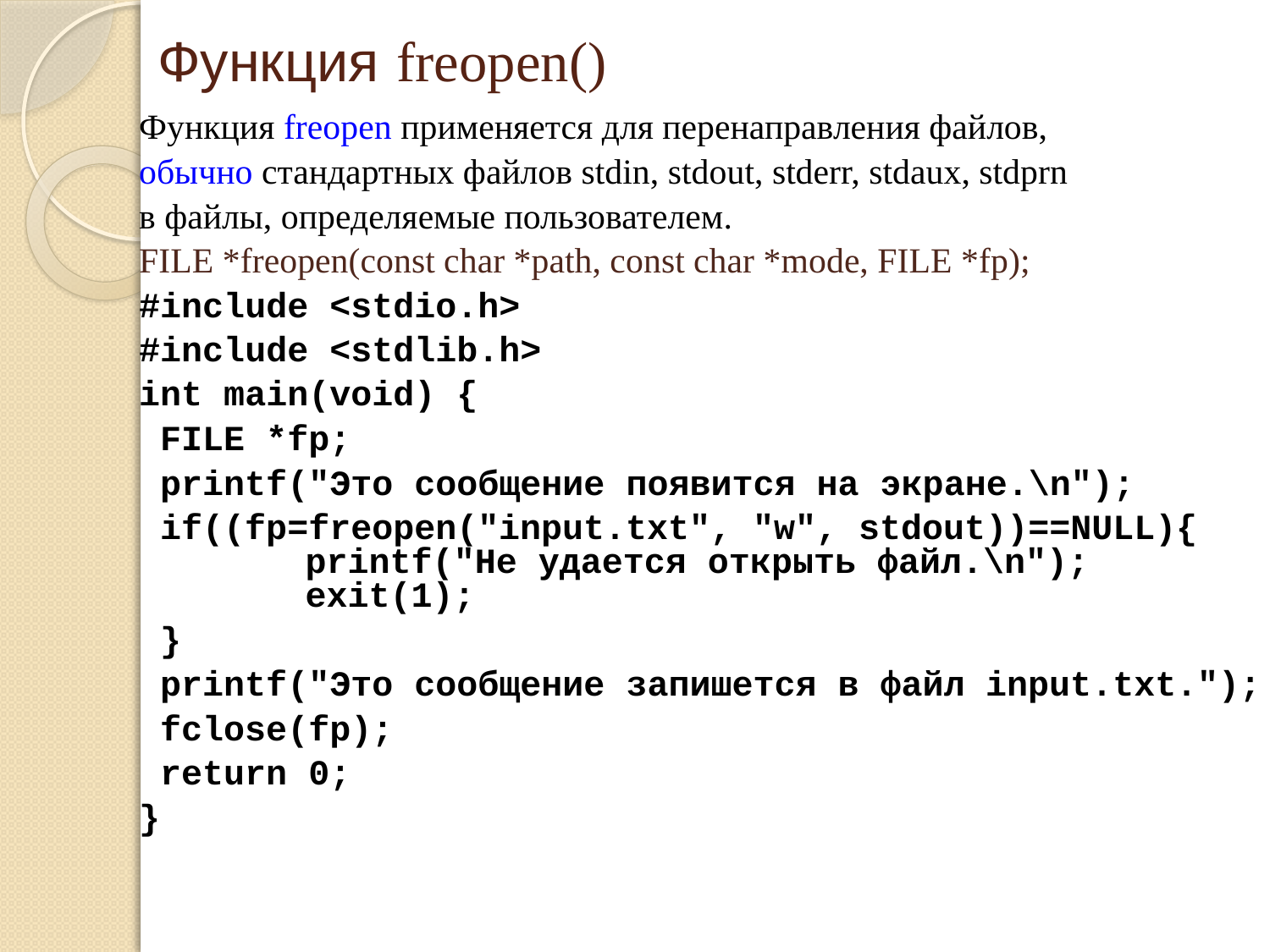

Функция freopen()
Функция freopen применяется для перенаправления файлов,
обычно стандартных файлов stdin, stdout, stderr, stdaux, stdprn
в файлы, определяемые пользователем.
FILE *freopen(const char *path, const char *mode, FILE *fp);
#include <stdio.h>
#include <stdlib.h>
int main(void) {
 FILE *fp;
 printf("Это сообщение появится на экране.\n");
 if((fp=freopen("input.txt", "w", stdout))==NULL){   	printf("Не удается открыть файл.\n"); 		exit(1);
 }
 printf("Это сообщение запишется в файл input.txt.");
 fclose(fp);
 return 0;
}